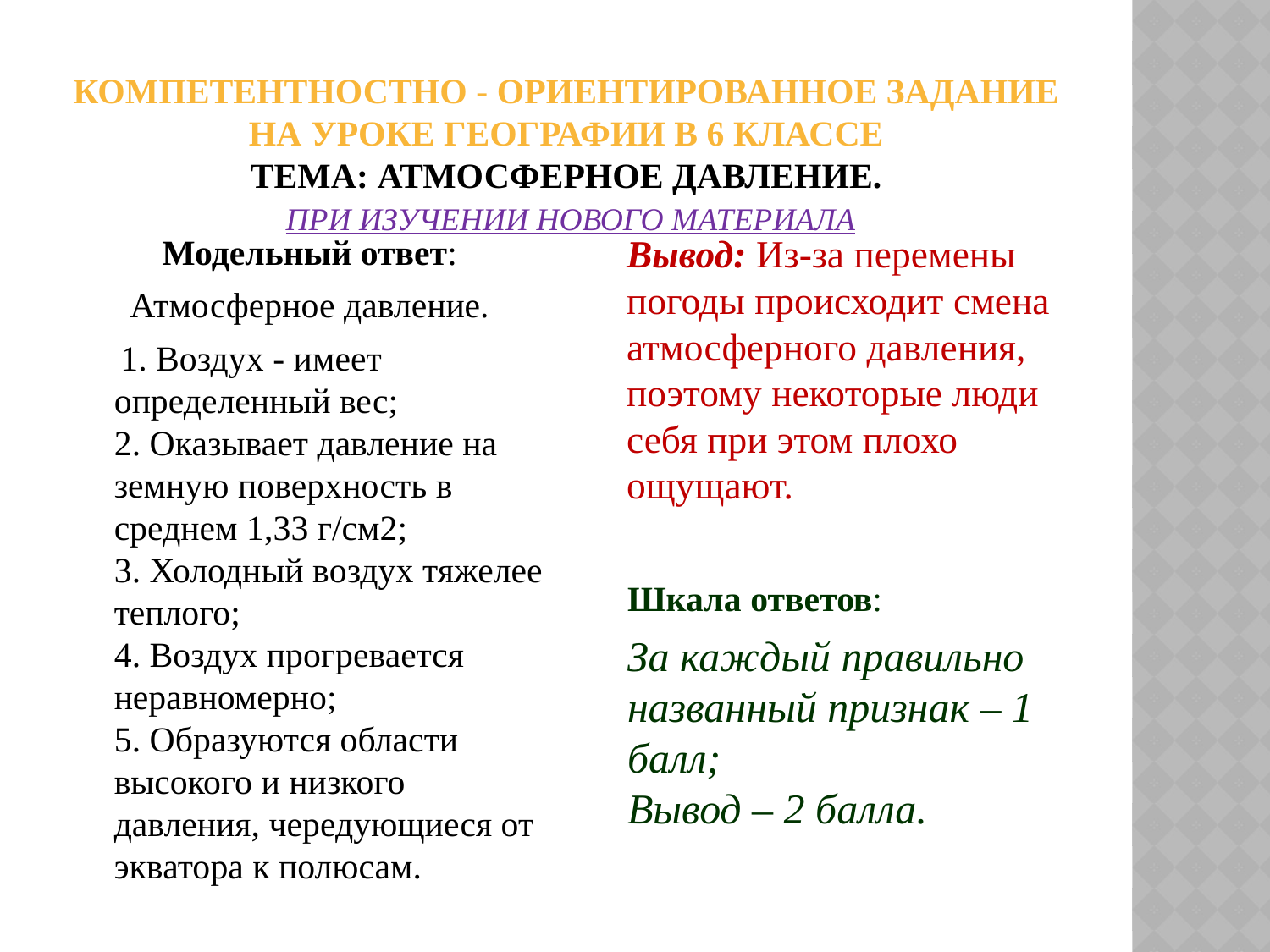

# Компетентностно - ориентированное задание на уроке географии в 6 классе ТЕМА: Атмосферное давление. при изучении нового материала
Модельный ответ:
Атмосферное давление.
     1. Воздух - имеет определенный вес;
2. Оказывает давление на земную поверхность в среднем 1,33 г/см2;
3. Холодный воздух тяжелее теплого;
4. Воздух прогревается неравномерно;
5. Образуются области высокого и низкого давления, чередующиеся от экватора к полюсам.

	Вывод: Из-за перемены погоды происходит смена атмосферного давления, поэтому некоторые люди себя при этом плохо ощущают.

	Шкала ответов:
	За каждый правильно названный признак – 1 балл;
Вывод – 2 балла.